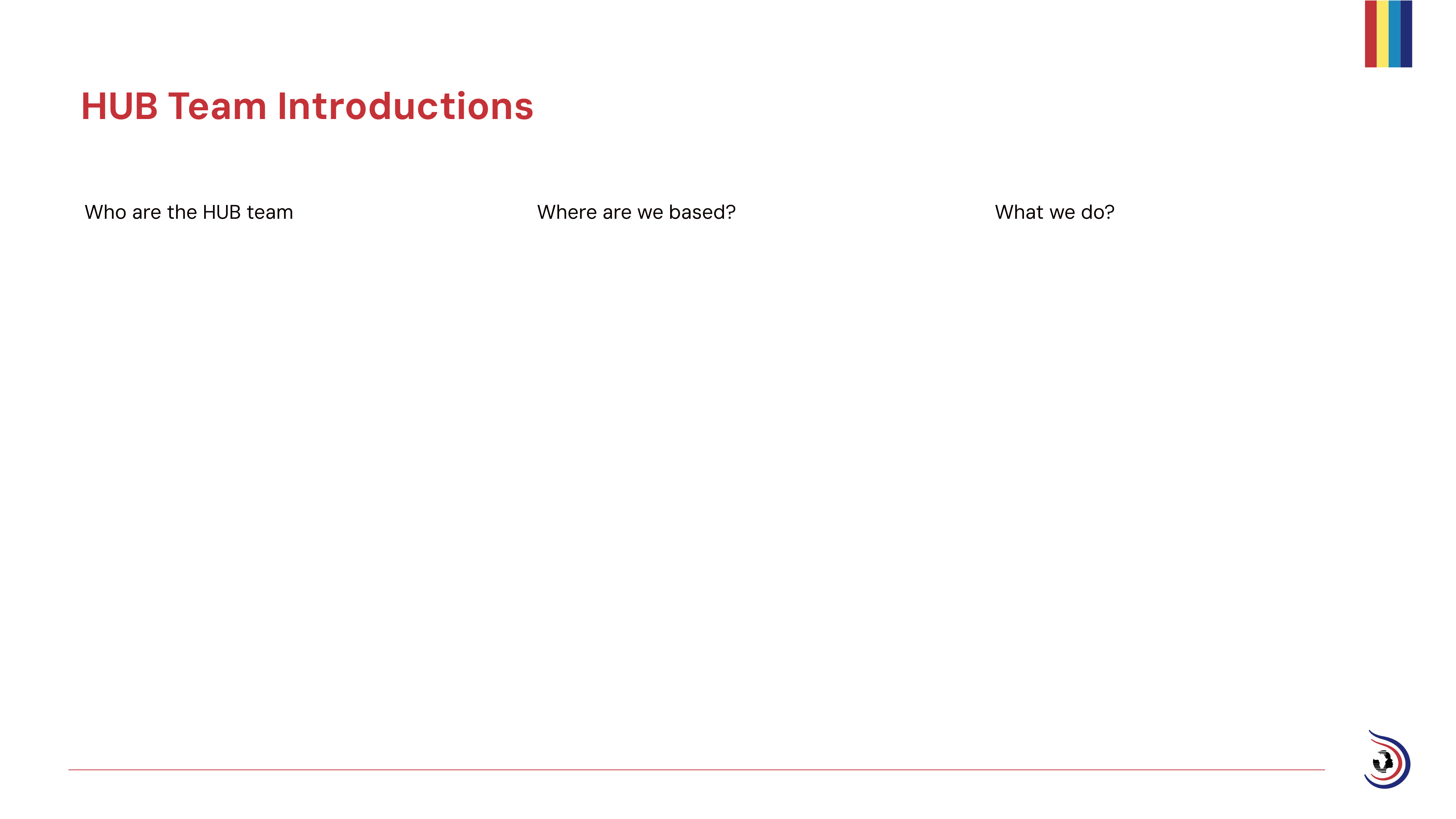

# HUB Team Introductions
Who are the HUB team
Where are we based?
What we do?